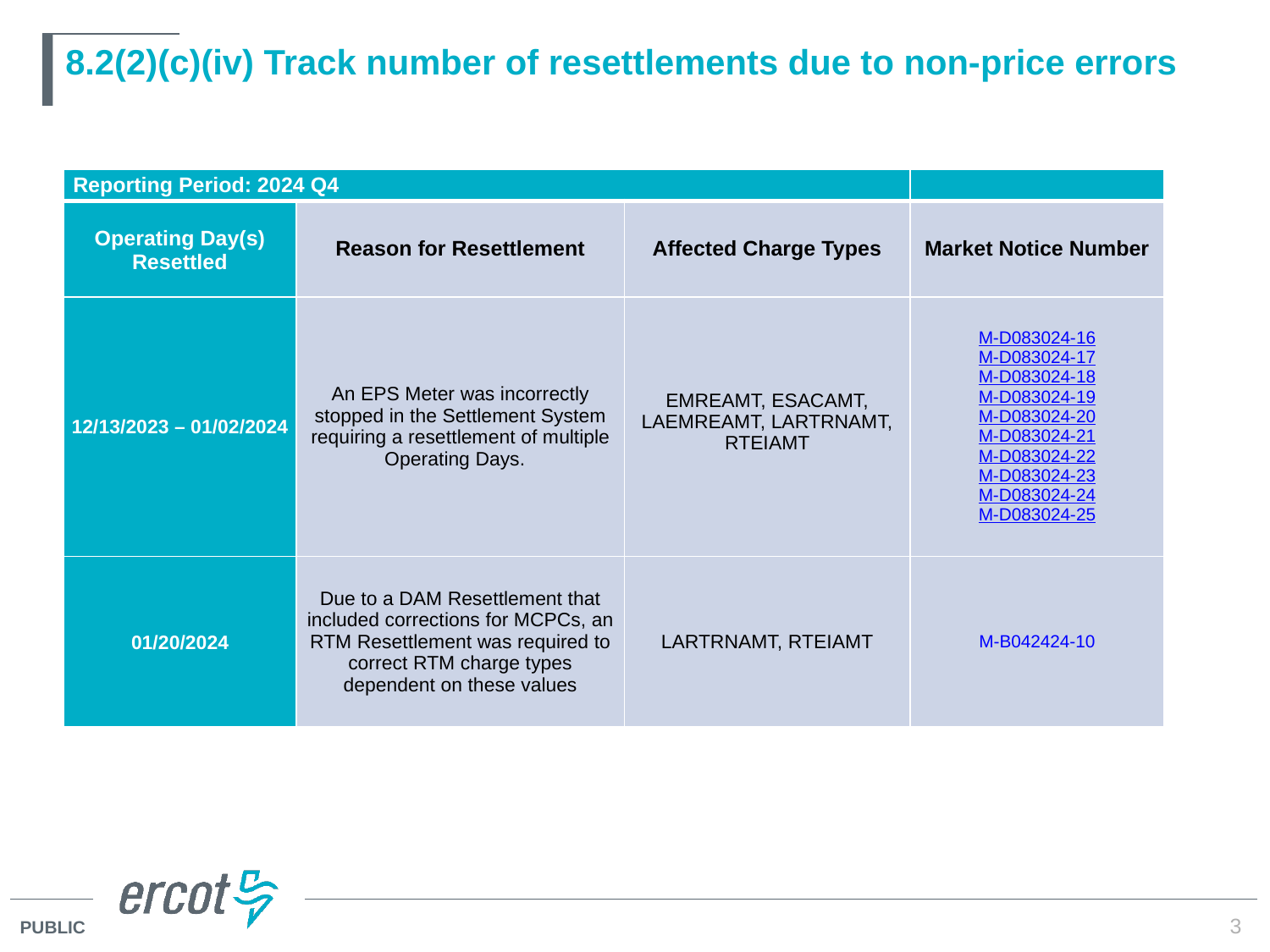

# 8.2(2)(c)(iv) Track number of resettlements due to non-price errors
| Reporting Period: 2024 Q4 |  |  |  |
| --- | --- | --- | --- |
| Operating Day(s) Resettled | Reason for Resettlement | Affected Charge Types | Market Notice Number |
| 12/13/2023 – 01/02/2024 | An EPS Meter was incorrectly stopped in the Settlement System requiring a resettlement of multiple Operating Days. | EMREAMT, ESACAMT, LAEMREAMT, LARTRNAMT, RTEIAMT | M-D083024-16 M-D083024-17 M-D083024-18 M-D083024-19 M-D083024-20 M-D083024-21 M-D083024-22 M-D083024-23 M-D083024-24 M-D083024-25 |
| 01/20/2024 | Due to a DAM Resettlement that included corrections for MCPCs, an RTM Resettlement was required to correct RTM charge types dependent on these values | LARTRNAMT, RTEIAMT | M-B042424-10 |
3